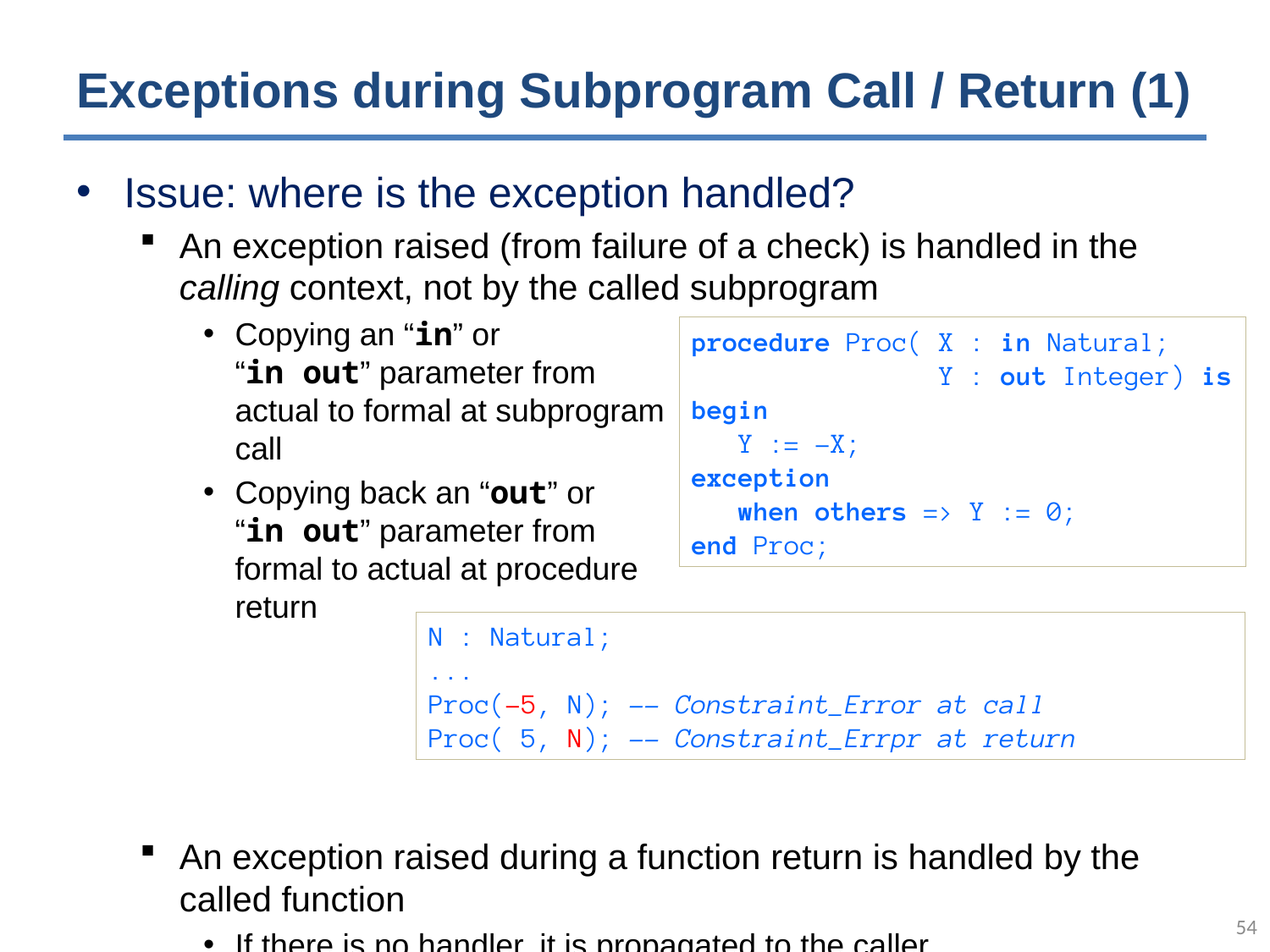

# Exceptions during Subprogram Call / Return (1)
Issue: where is the exception handled?
An exception raised (from failure of a check) is handled in the calling context, not by the called subprogram
Copying an “in” or
“in out” parameter from
actual to formal at subprogram
call
Copying back an “out” or
“in out” parameter from
formal to actual at procedure
return

An exception raised during a function return is handled by the called function
If there is no handler, it is propagated to the caller

procedure Proc( X : in Natural;
                Y : out Integer) is
begin
   Y := -X;
exception
   when others => Y := 0;
end Proc;
N : Natural;
...
Proc(-5, N); -- Constraint_Error at call
Proc( 5, N); -- Constraint_Errpr at return
54